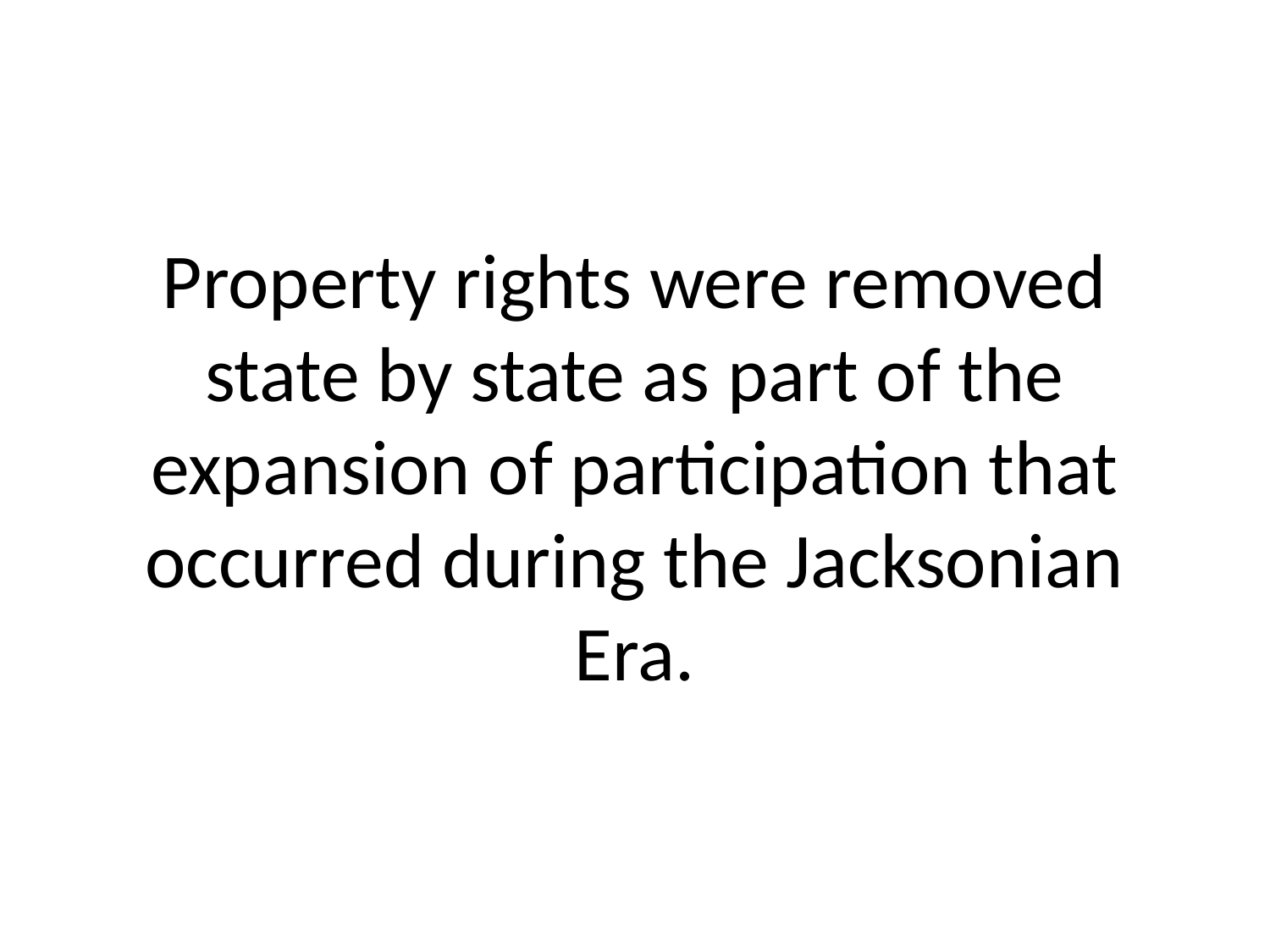

# Property rights were removed state by state as part of the expansion of participation that occurred during the Jacksonian Era.